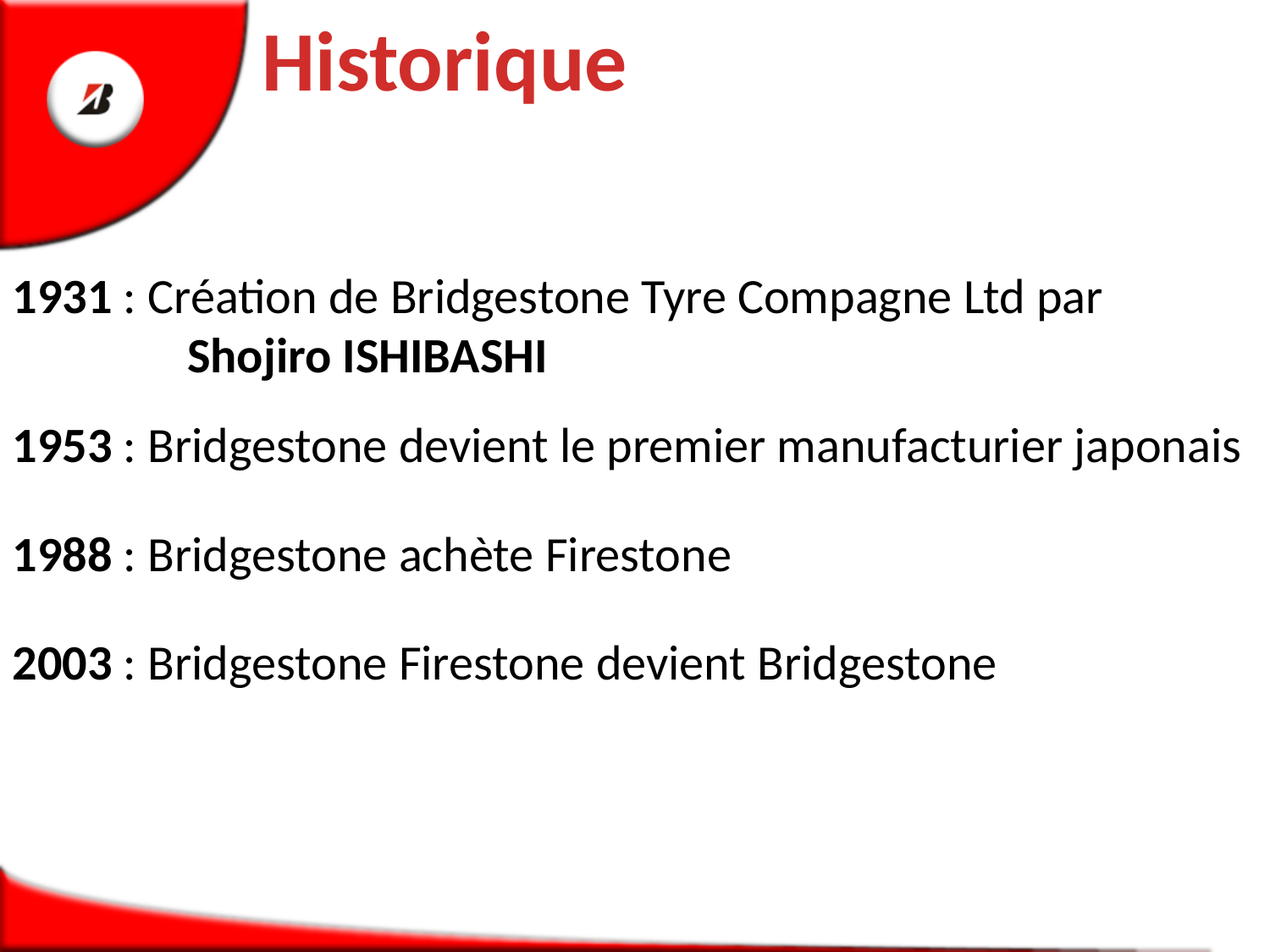

Historique
1931 : Création de Bridgestone Tyre Compagne Ltd par
		Shojiro ISHIBASHI
1953 : Bridgestone devient le premier manufacturier japonais
1988 : Bridgestone achète Firestone
2003 : Bridgestone Firestone devient Bridgestone